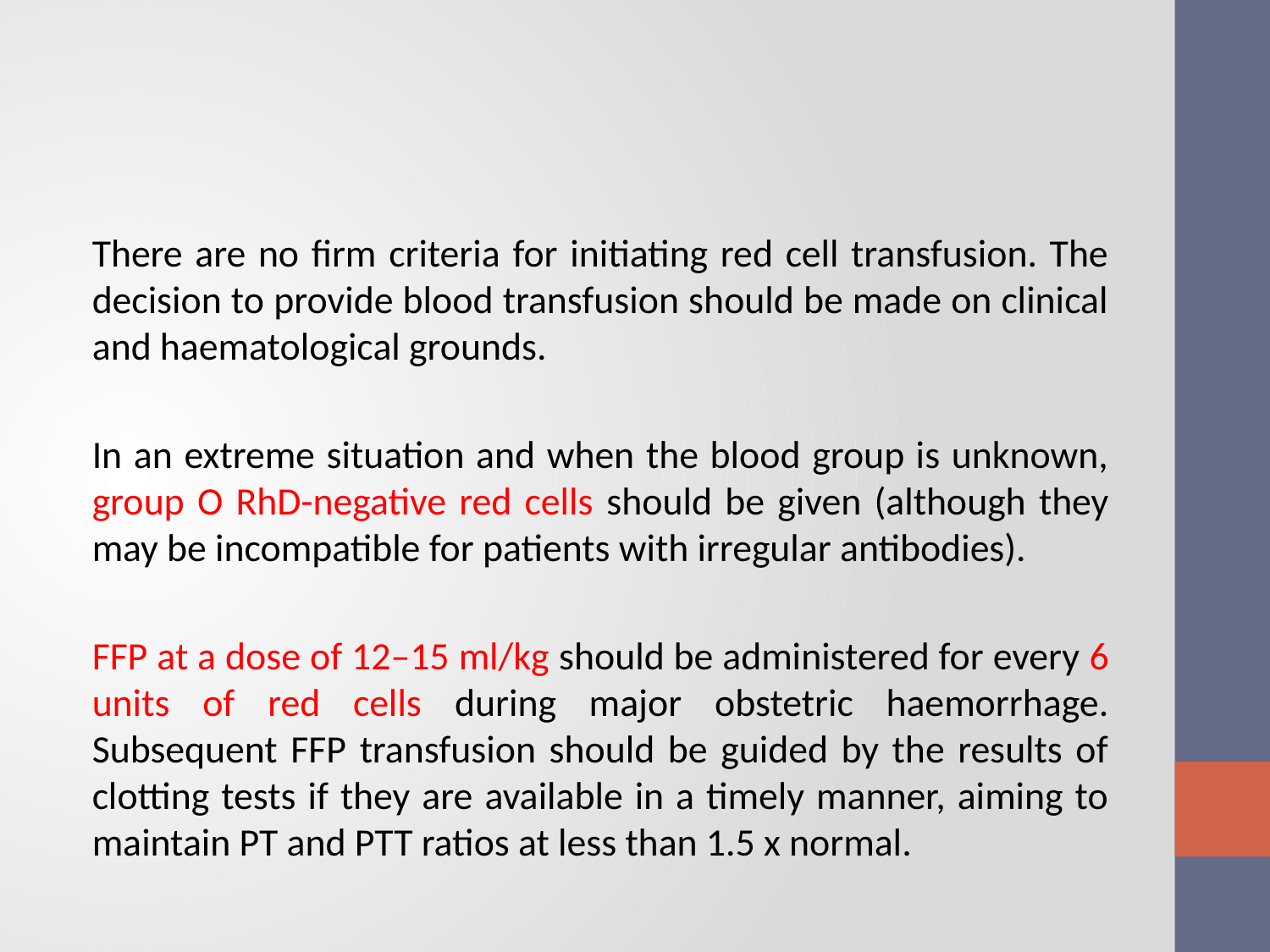

#
There are no firm criteria for initiating red cell transfusion. The decision to provide blood transfusion should be made on clinical and haematological grounds.

In an extreme situation and when the blood group is unknown, group O RhD-negative red cells should be given (although they may be incompatible for patients with irregular antibodies).

FFP at a dose of 12–15 ml/kg should be administered for every 6 units of red cells during major obstetric haemorrhage. Subsequent FFP transfusion should be guided by the results of clotting tests if they are available in a timely manner, aiming to maintain PT and PTT ratios at less than 1.5 x normal.